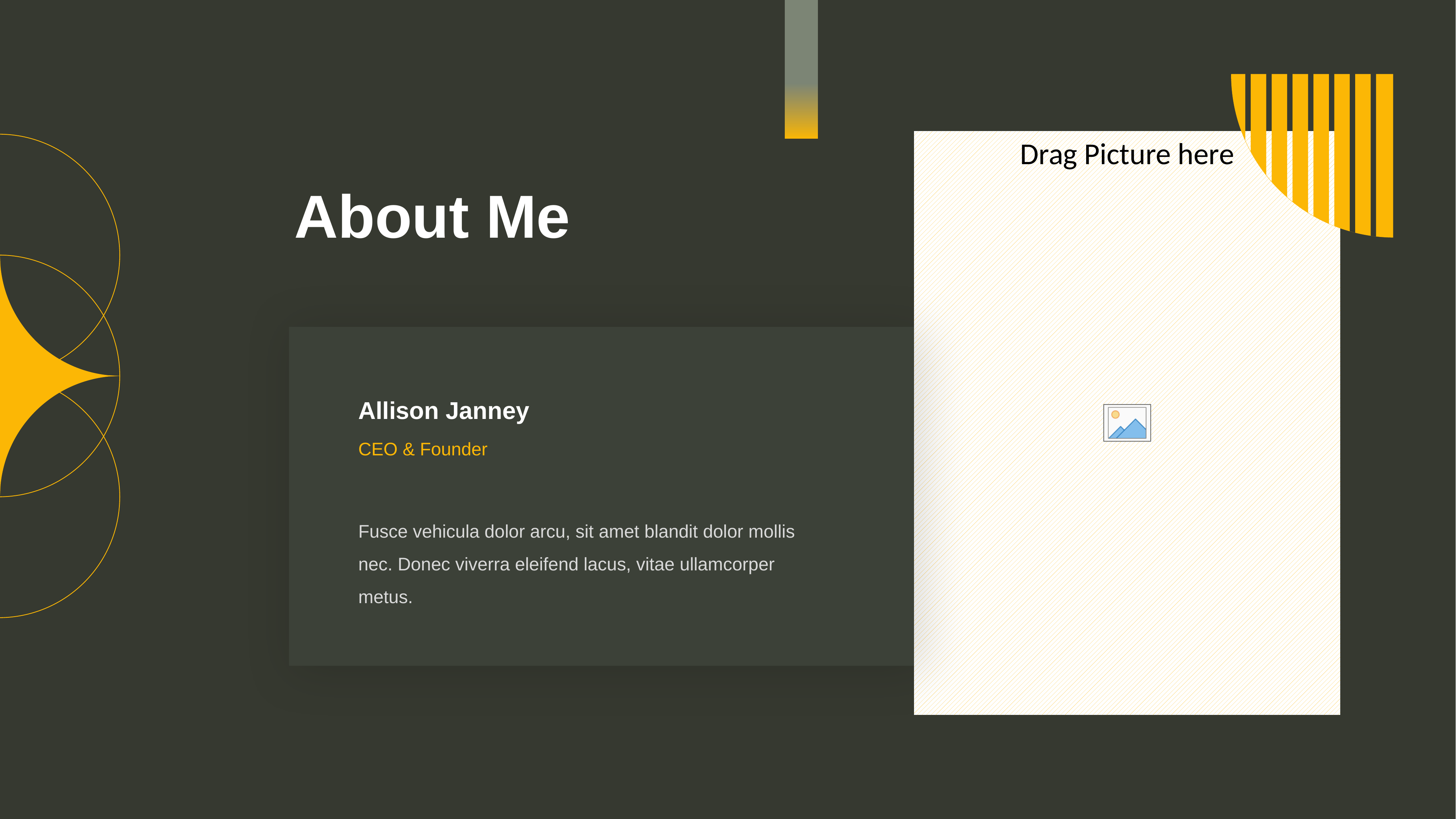

About Me

Allison Janney
CEO & Founder
Fusce vehicula dolor arcu, sit amet blandit dolor mollis nec. Donec viverra eleifend lacus, vitae ullamcorper metus.